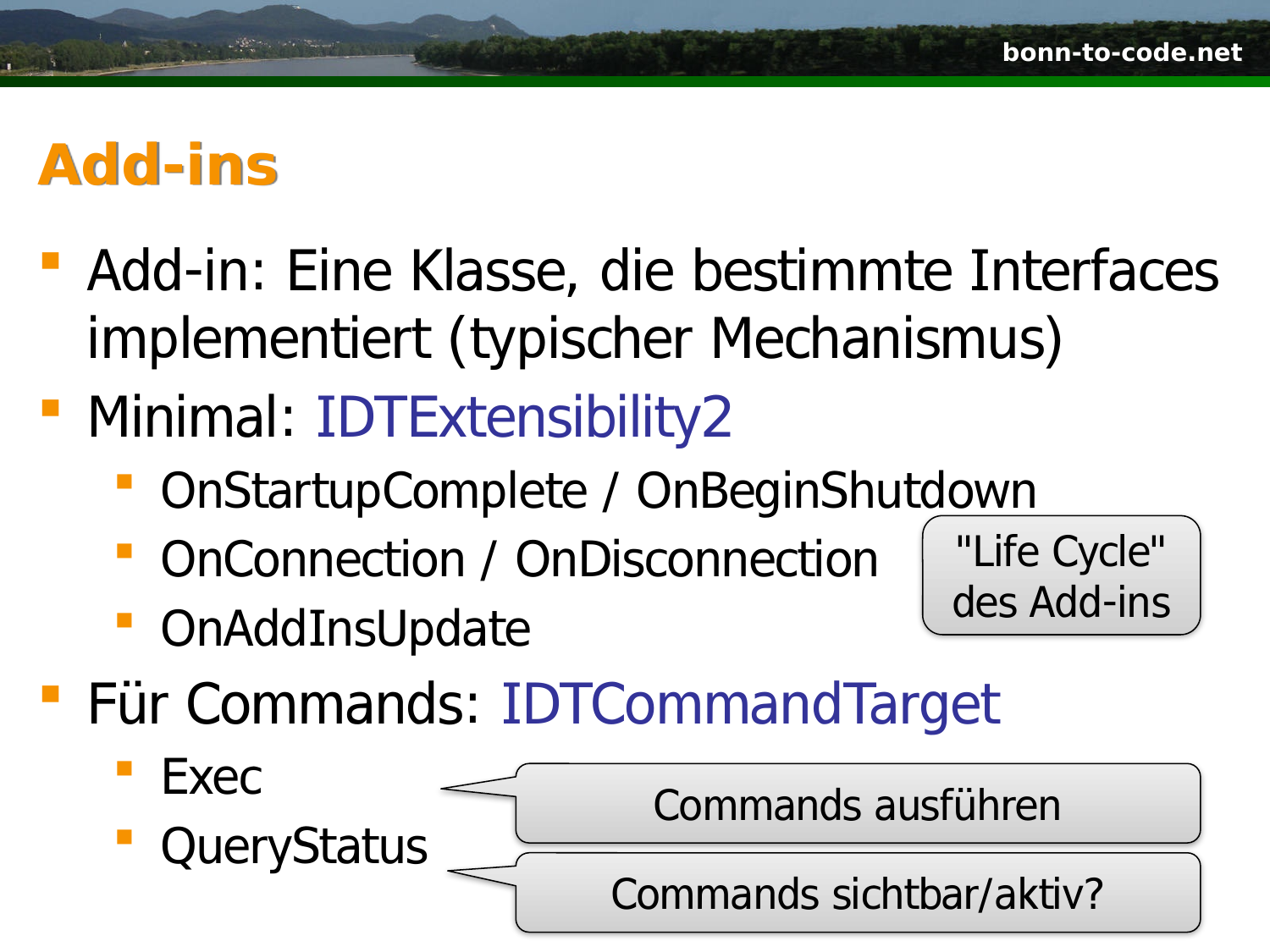

# Add-ins
Add-in: Eine Klasse, die bestimmte Interfaces implementiert (typischer Mechanismus)
Minimal: IDTExtensibility2
OnStartupComplete / OnBeginShutdown
OnConnection / OnDisconnection
OnAddInsUpdate
Für Commands: IDTCommandTarget
Exec
QueryStatus
"Life Cycle"
des Add-ins
Commands ausführen
Commands sichtbar/aktiv?